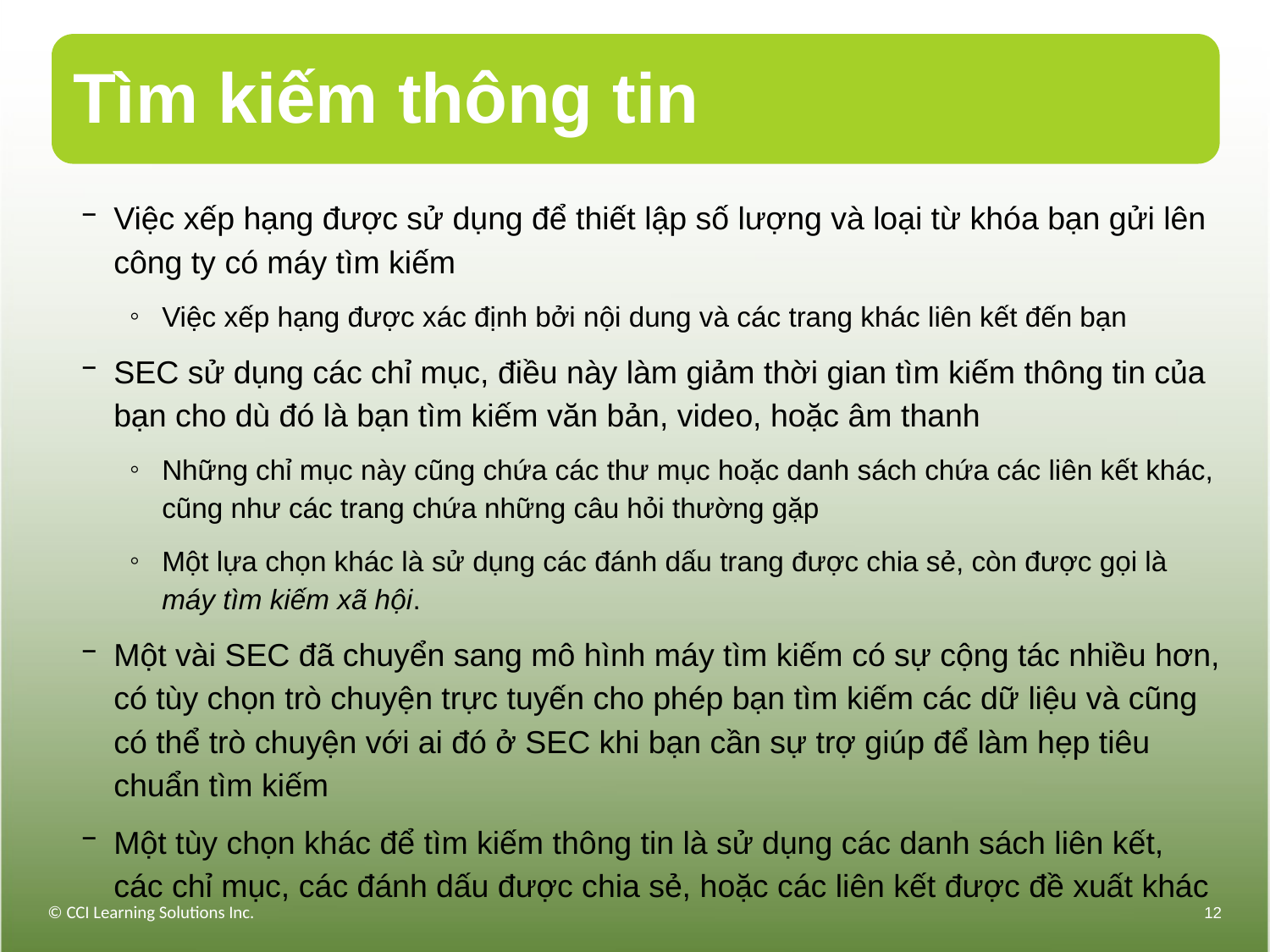

# Tìm kiếm thông tin
Việc xếp hạng được sử dụng để thiết lập số lượng và loại từ khóa bạn gửi lên công ty có máy tìm kiếm
Việc xếp hạng được xác định bởi nội dung và các trang khác liên kết đến bạn
SEC sử dụng các chỉ mục, điều này làm giảm thời gian tìm kiếm thông tin của bạn cho dù đó là bạn tìm kiếm văn bản, video, hoặc âm thanh
Những chỉ mục này cũng chứa các thư mục hoặc danh sách chứa các liên kết khác, cũng như các trang chứa những câu hỏi thường gặp
Một lựa chọn khác là sử dụng các đánh dấu trang được chia sẻ, còn được gọi là máy tìm kiếm xã hội.
Một vài SEC đã chuyển sang mô hình máy tìm kiếm có sự cộng tác nhiều hơn, có tùy chọn trò chuyện trực tuyến cho phép bạn tìm kiếm các dữ liệu và cũng có thể trò chuyện với ai đó ở SEC khi bạn cần sự trợ giúp để làm hẹp tiêu chuẩn tìm kiếm
Một tùy chọn khác để tìm kiếm thông tin là sử dụng các danh sách liên kết, các chỉ mục, các đánh dấu được chia sẻ, hoặc các liên kết được đề xuất khác
© CCI Learning Solutions Inc.
12